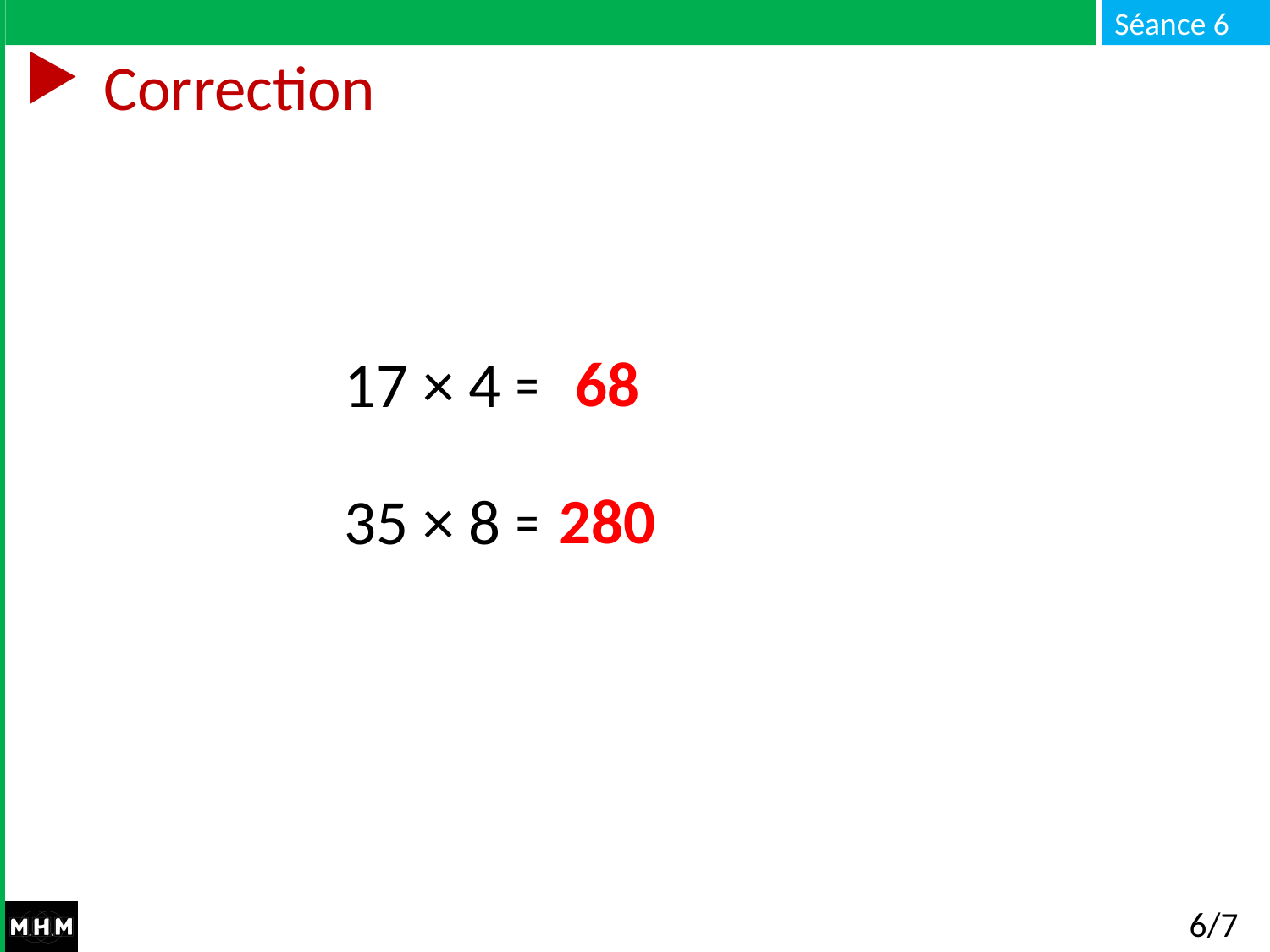

# Correction

17 × 4 = …

35 × 8 = …

68
280
6/7